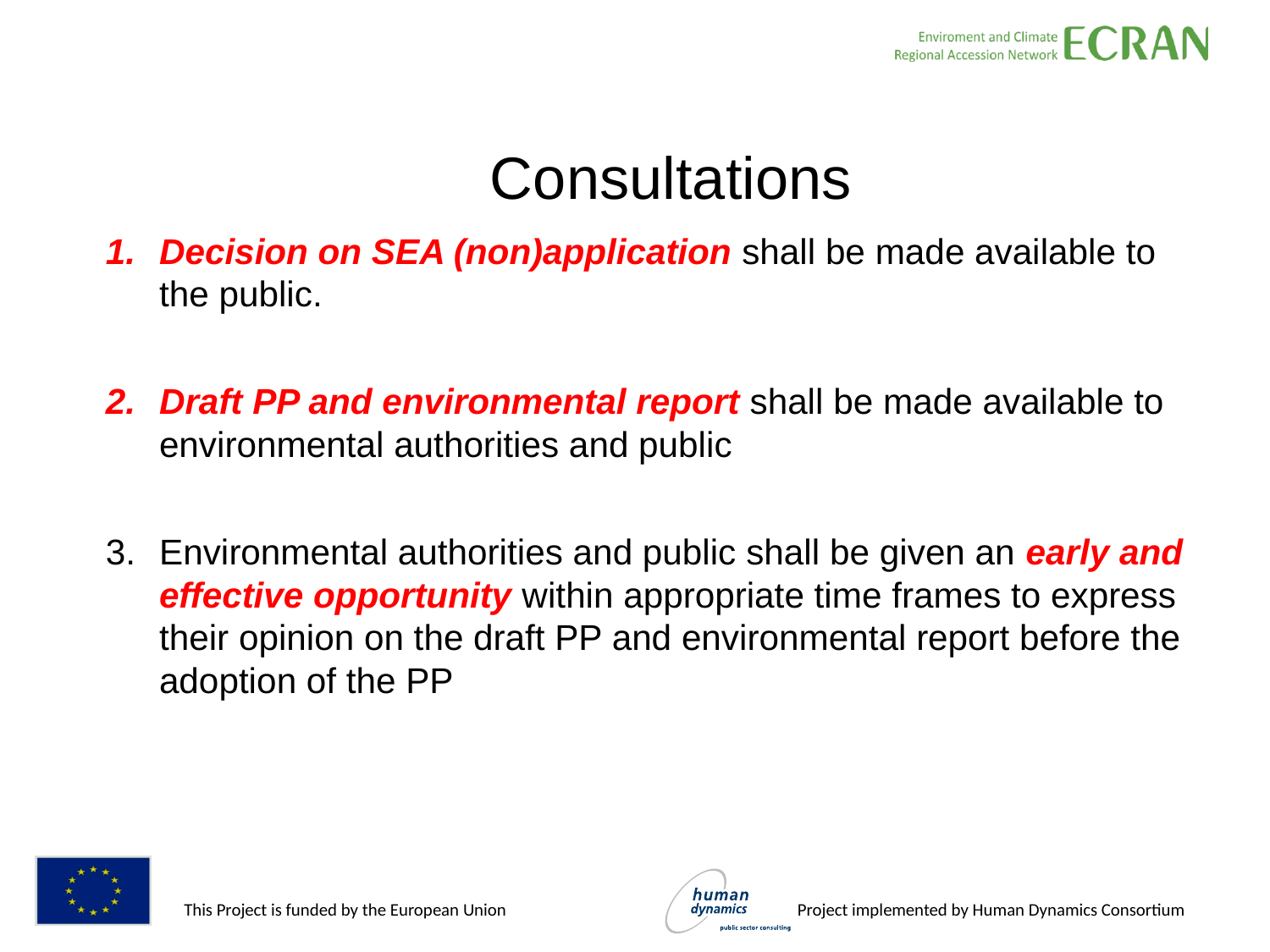

Consultations
Decision on SEA (non)application shall be made available to the public.

Draft PP and environmental report shall be made available to environmental authorities and public

Environmental authorities and public shall be given an early and effective opportunity within appropriate time frames to express their opinion on the draft PP and environmental report before the adoption of the PP